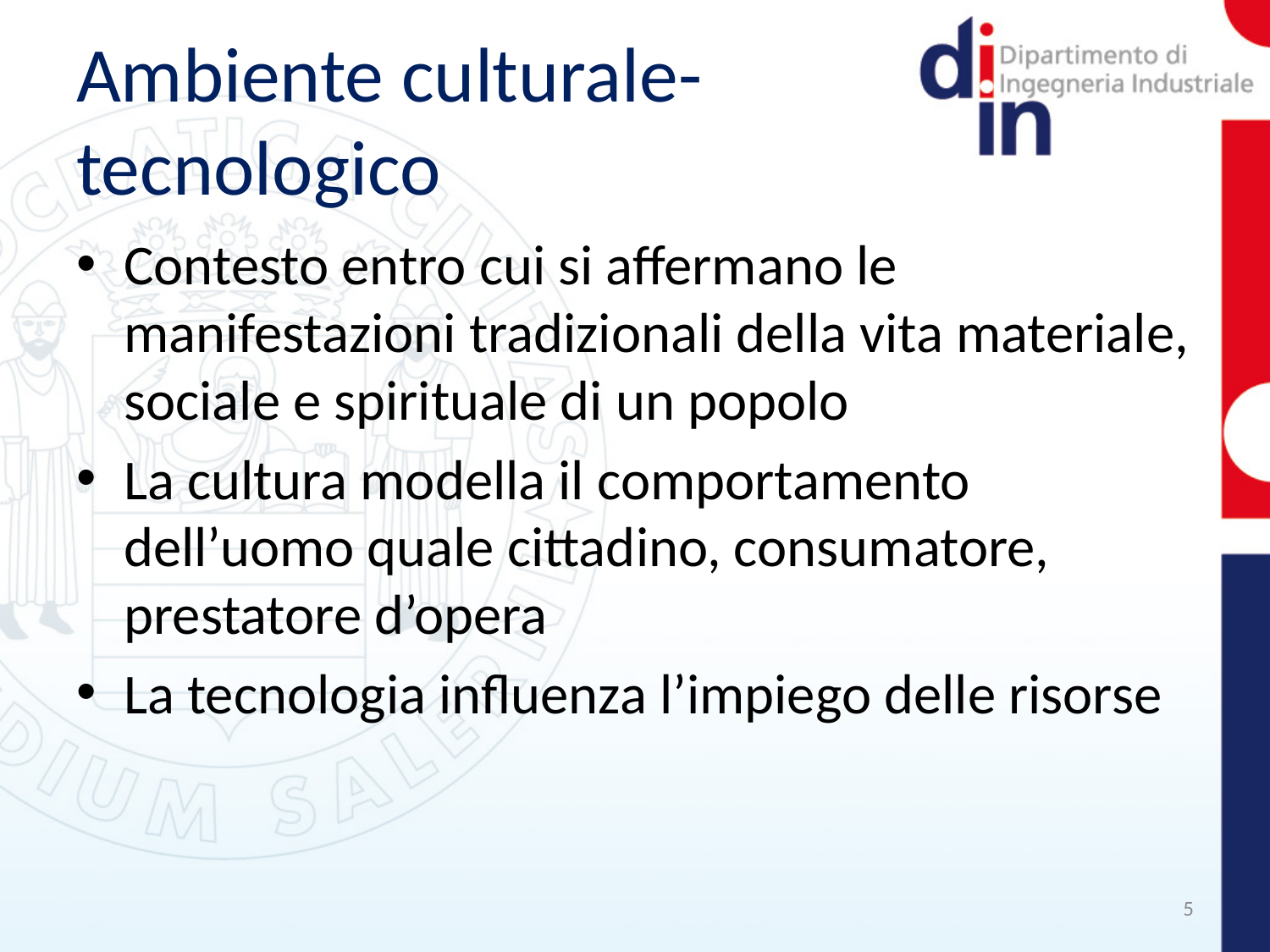

# Ambiente culturale-tecnologico
Contesto entro cui si affermano le manifestazioni tradizionali della vita materiale, sociale e spirituale di un popolo
La cultura modella il comportamento dell’uomo quale cittadino, consumatore, prestatore d’opera
La tecnologia influenza l’impiego delle risorse
5